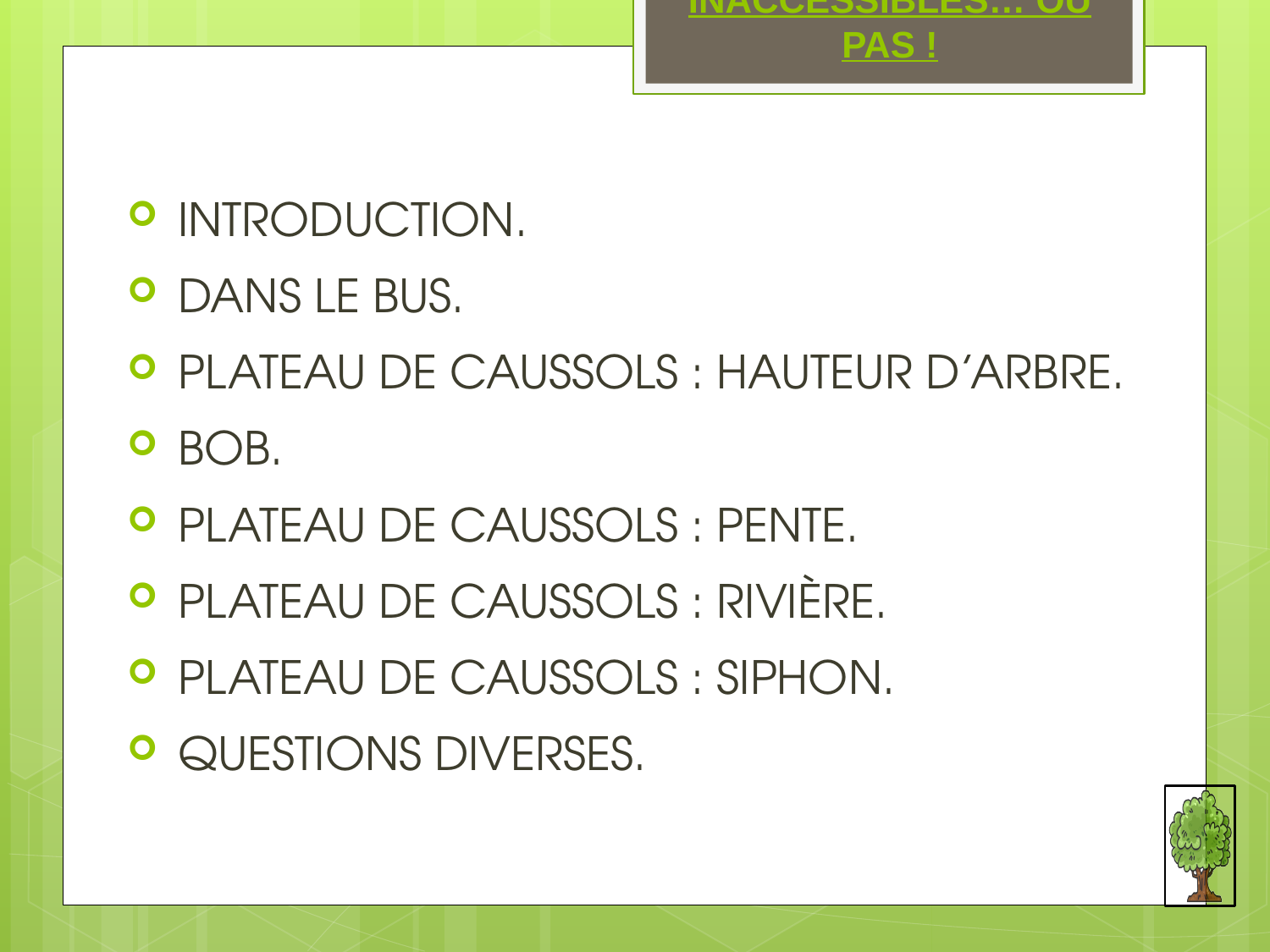

# Mesures inaccessibles… ou pas !
 Introduction.
 Dans le bus.
 plateau de Caussols : hauteur d’arbre.
 Bob.
 Plateau de Caussols : pente.
 Plateau de Caussols : rivière.
 Plateau de Caussols : Siphon.
 Questions diverses.